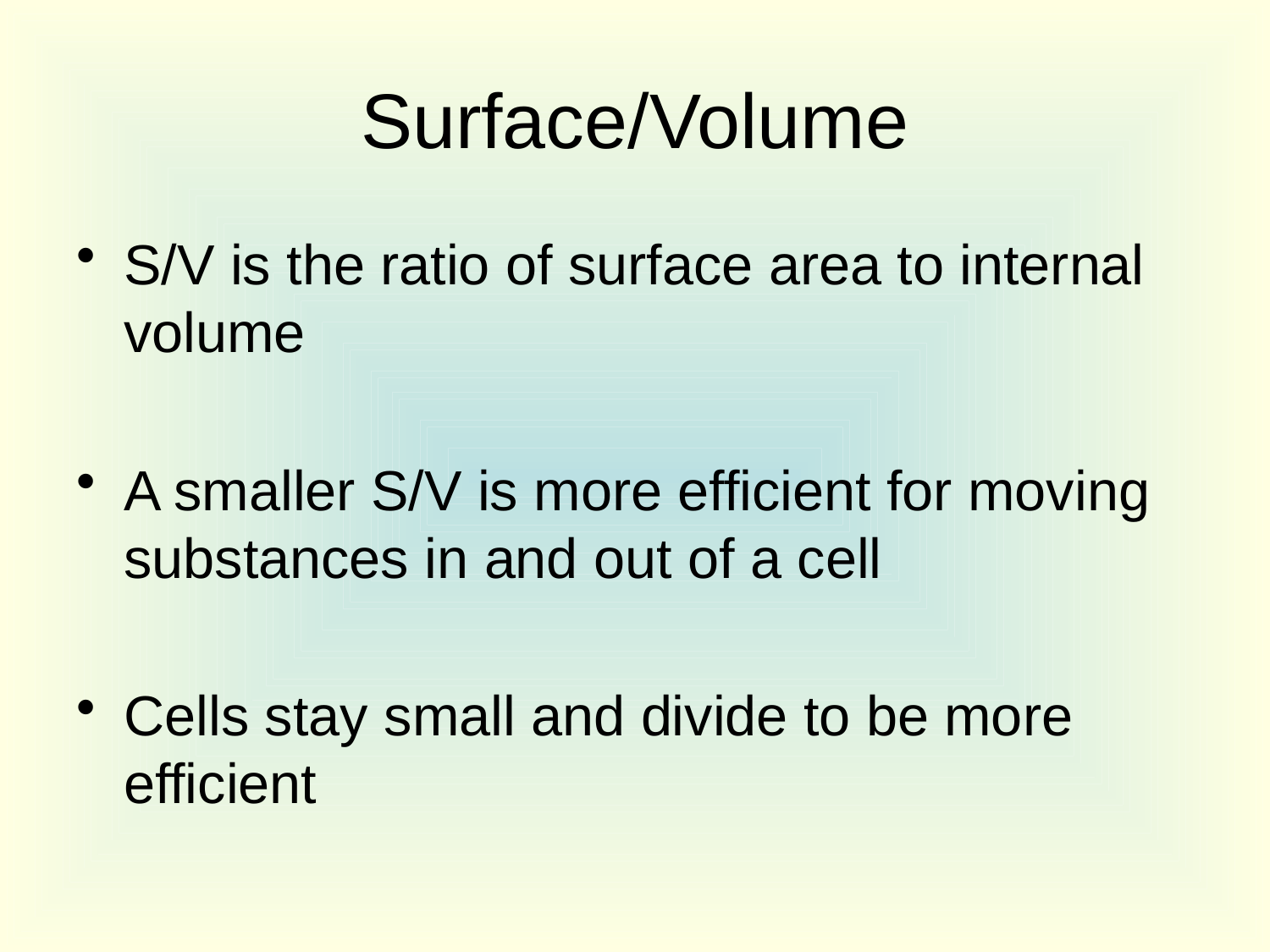

# Surface/Volume
S/V is the ratio of surface area to internal volume

A smaller S/V is more efficient for moving substances in and out of a cell

Cells stay small and divide to be more efficient